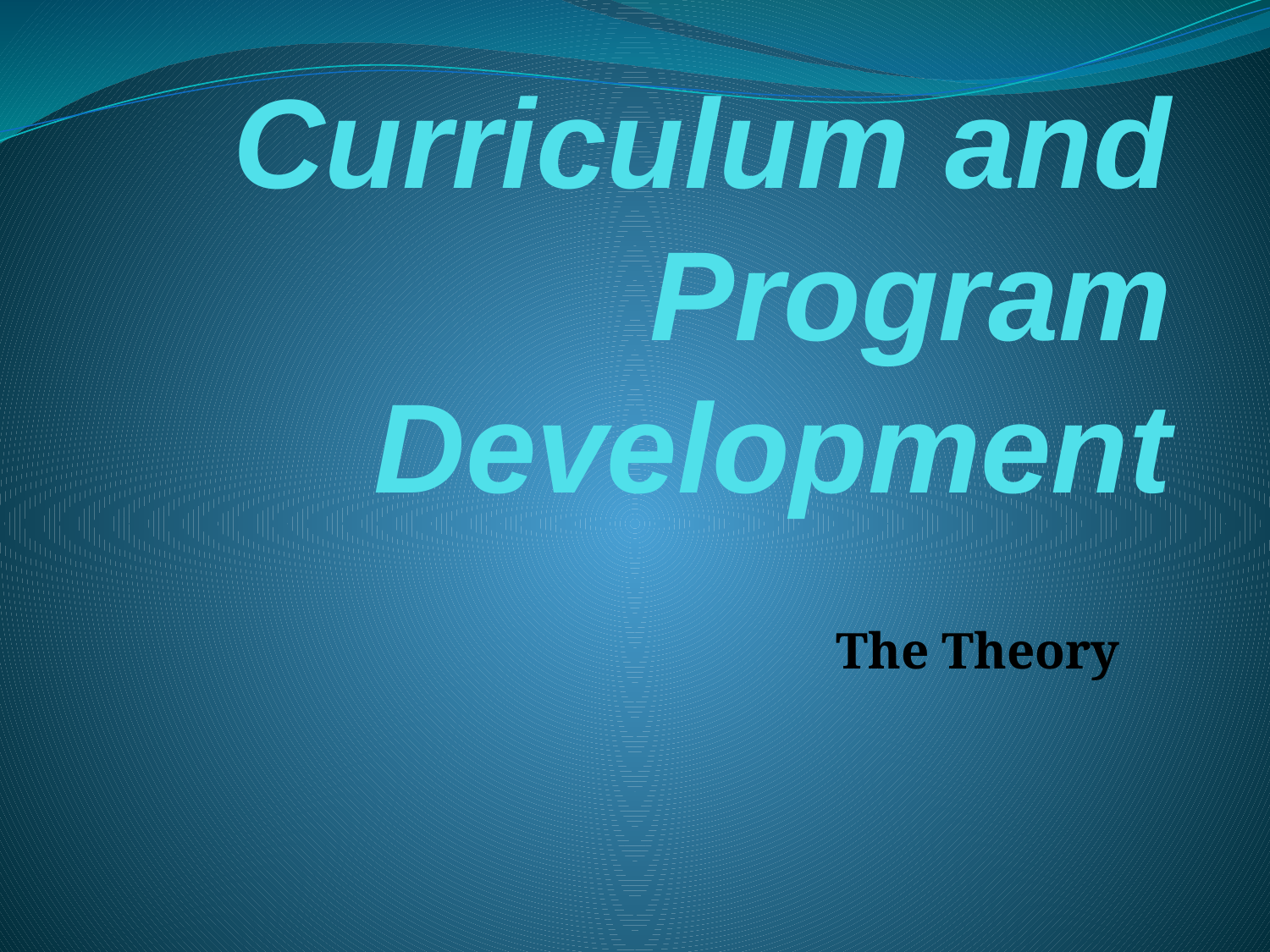

# Curriculum and Program Development
The Theory